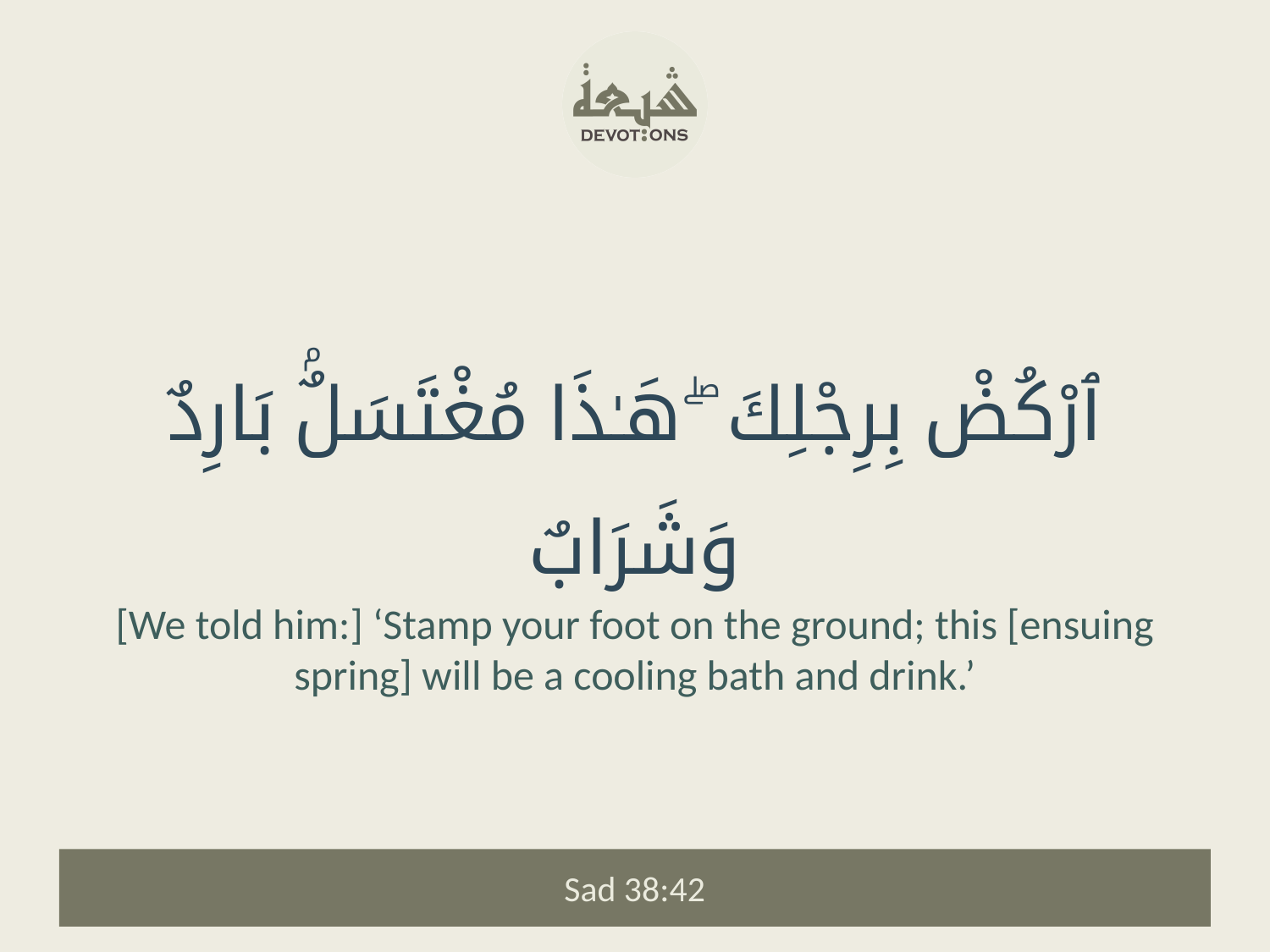

ٱرْكُضْ بِرِجْلِكَ ۖ هَـٰذَا مُغْتَسَلٌۢ بَارِدٌ وَشَرَابٌ
[We told him:] ‘Stamp your foot on the ground; this [ensuing spring] will be a cooling bath and drink.’
Sad 38:42